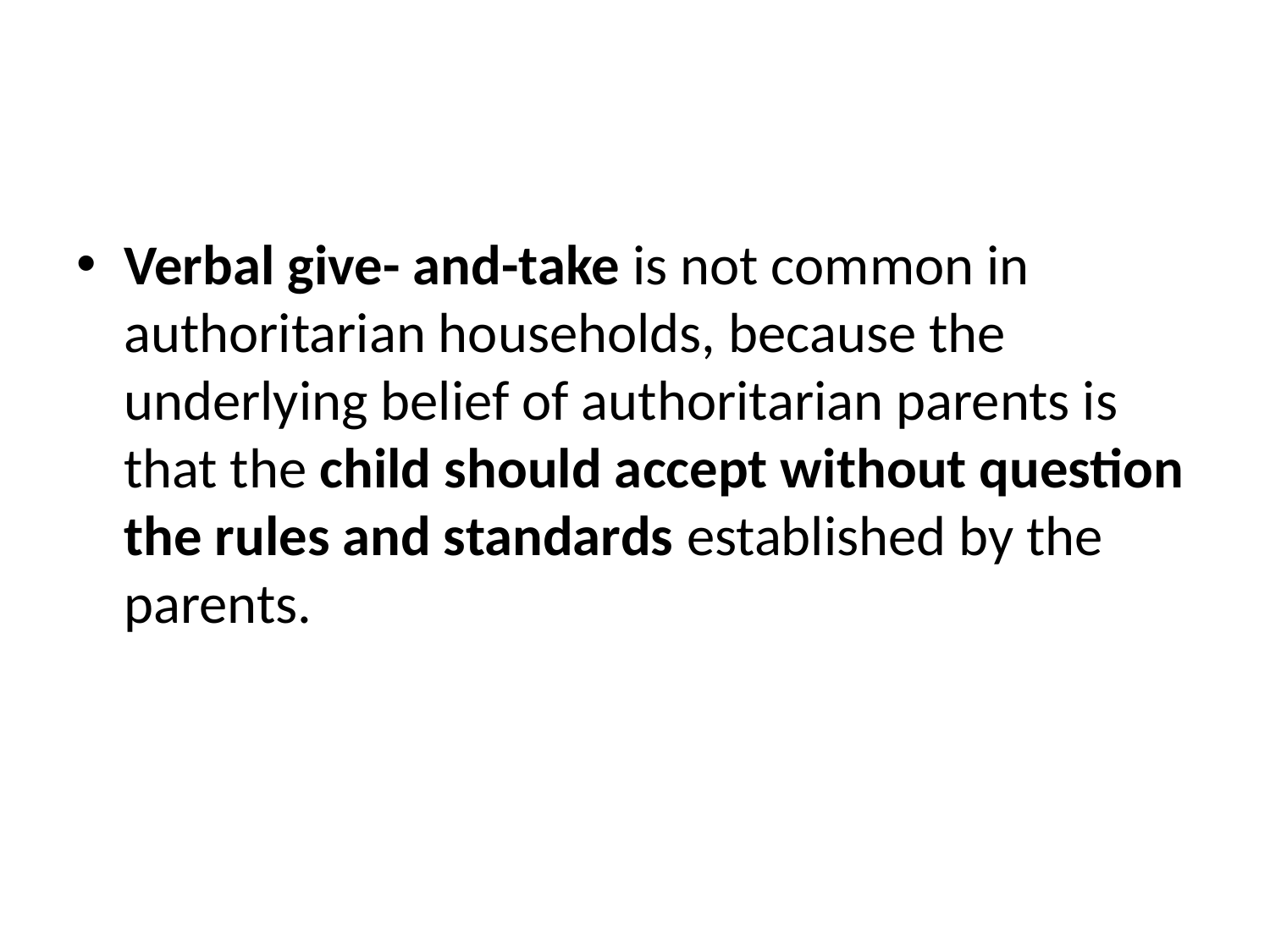

#
Verbal give- and-take is not common in authoritarian households, because the underlying belief of authoritarian parents is that the child should accept without question the rules and standards established by the parents.